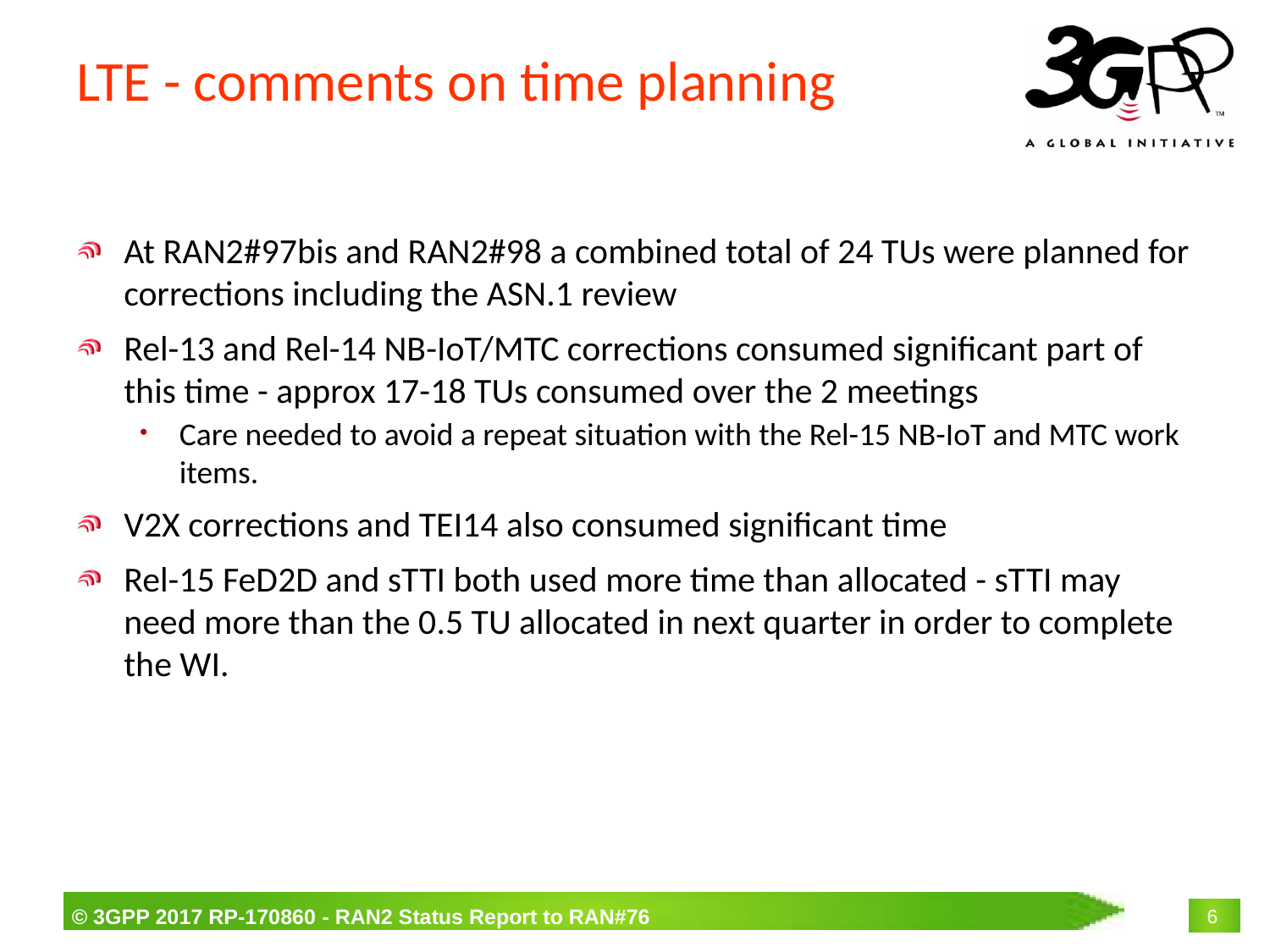

# LTE - comments on time planning
At RAN2#97bis and RAN2#98 a combined total of 24 TUs were planned for corrections including the ASN.1 review
Rel-13 and Rel-14 NB-IoT/MTC corrections consumed significant part of this time - approx 17-18 TUs consumed over the 2 meetings
Care needed to avoid a repeat situation with the Rel-15 NB-IoT and MTC work items.
V2X corrections and TEI14 also consumed significant time
Rel-15 FeD2D and sTTI both used more time than allocated - sTTI may need more than the 0.5 TU allocated in next quarter in order to complete the WI.